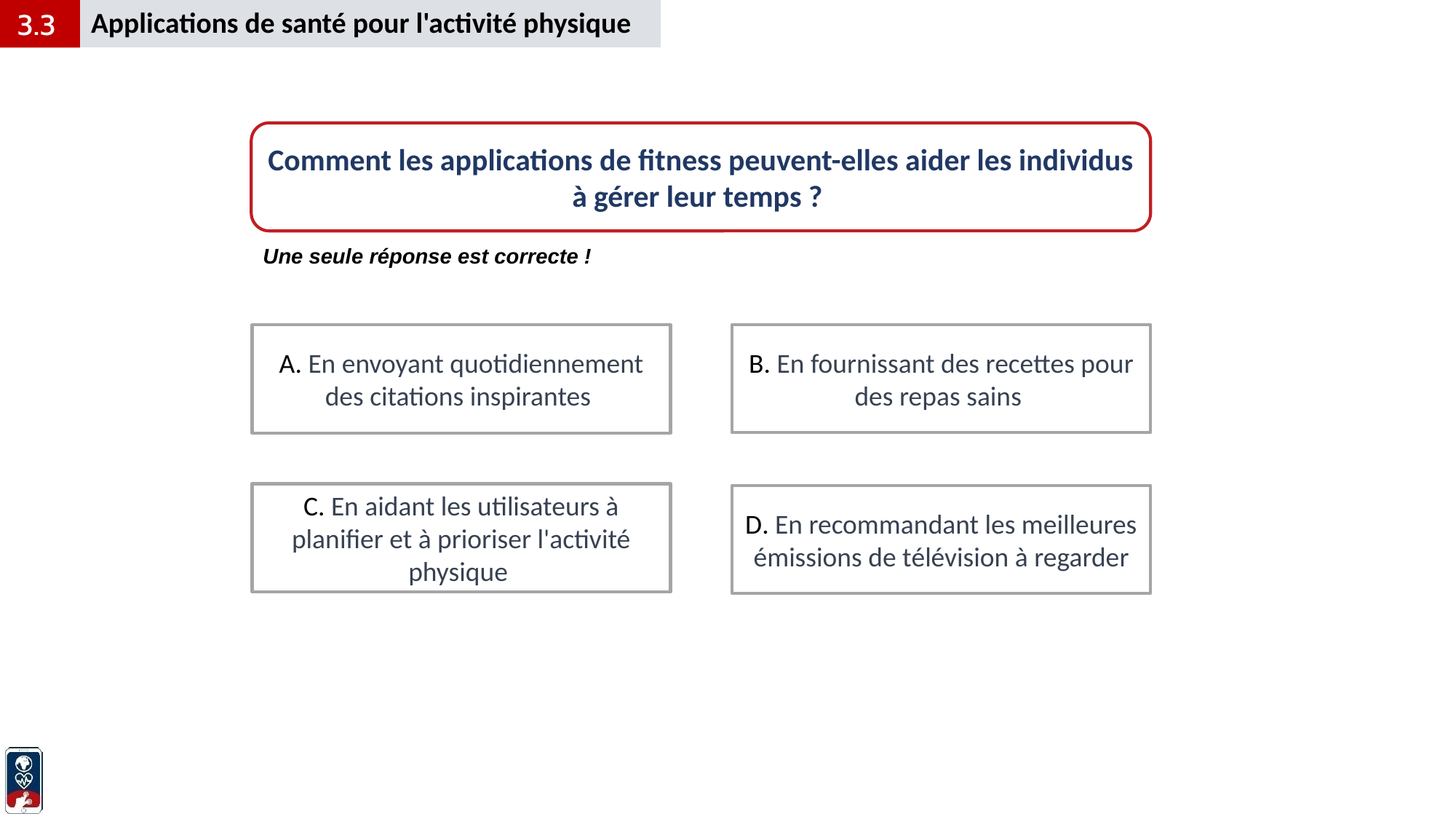

Applications de santé pour l'activité physique
3.3
Comment les applications de fitness peuvent-elles aider les individus à gérer leur temps ?
Une seule réponse est correcte !
B. En fournissant des recettes pour des repas sains
A. En envoyant quotidiennement des citations inspirantes
C. En aidant les utilisateurs à planifier et à prioriser l'activité physique
D. En recommandant les meilleures émissions de télévision à regarder